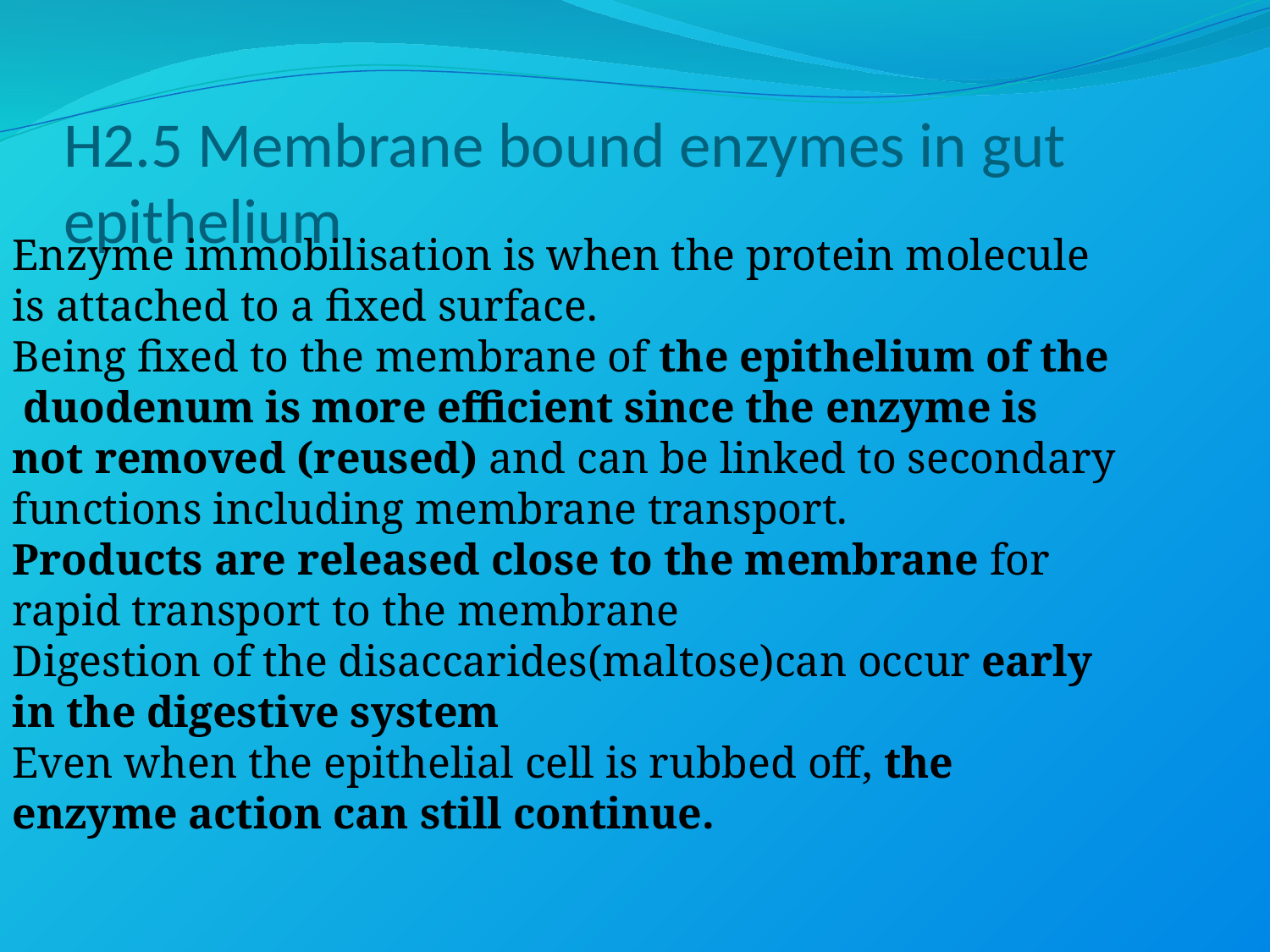

# H2.5 Membrane bound enzymes in gut epithelium
Enzyme immobilisation is when the protein molecule is attached to a fixed surface.
Being fixed to the membrane of the epithelium of the  duodenum is more efficient since the enzyme is not removed (reused) and can be linked to secondary functions including membrane transport.
Products are released close to the membrane for rapid transport to the membrane
Digestion of the disaccarides(maltose)can occur early in the digestive system
Even when the epithelial cell is rubbed off, the enzyme action can still continue.